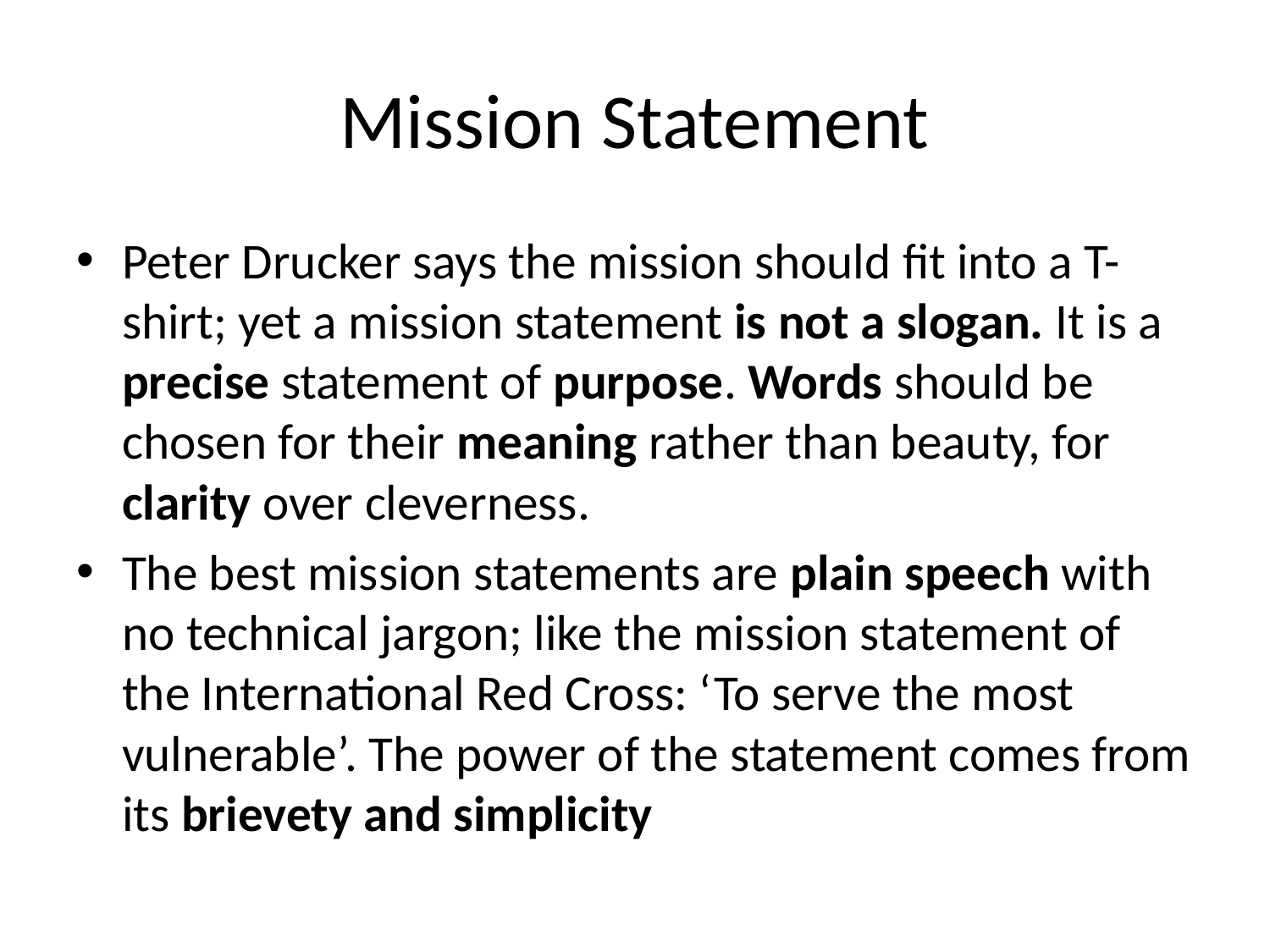

# Mission Statement
Peter Drucker says the mission should fit into a T-shirt; yet a mission statement is not a slogan. It is a precise statement of purpose. Words should be chosen for their meaning rather than beauty, for clarity over cleverness.
The best mission statements are plain speech with no technical jargon; like the mission statement of the International Red Cross: ‘To serve the most vulnerable’. The power of the statement comes from its brievety and simplicity